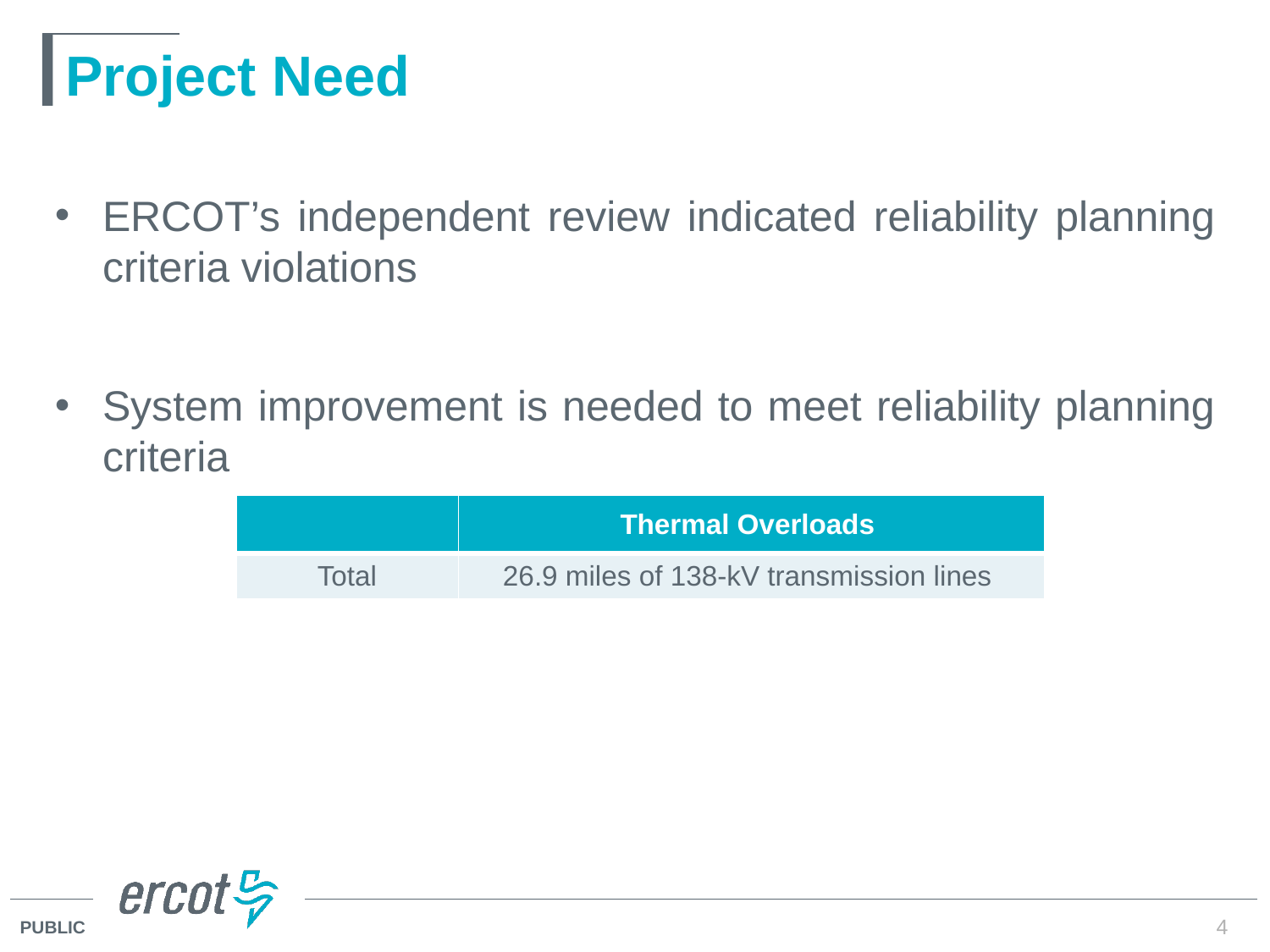

# Project Need
ERCOT’s independent review indicated reliability planning criteria violations

System improvement is needed to meet reliability planning criteria

|  | Thermal Overloads |
| --- | --- |
| Total | 26.9 miles of 138-kV transmission lines |
4